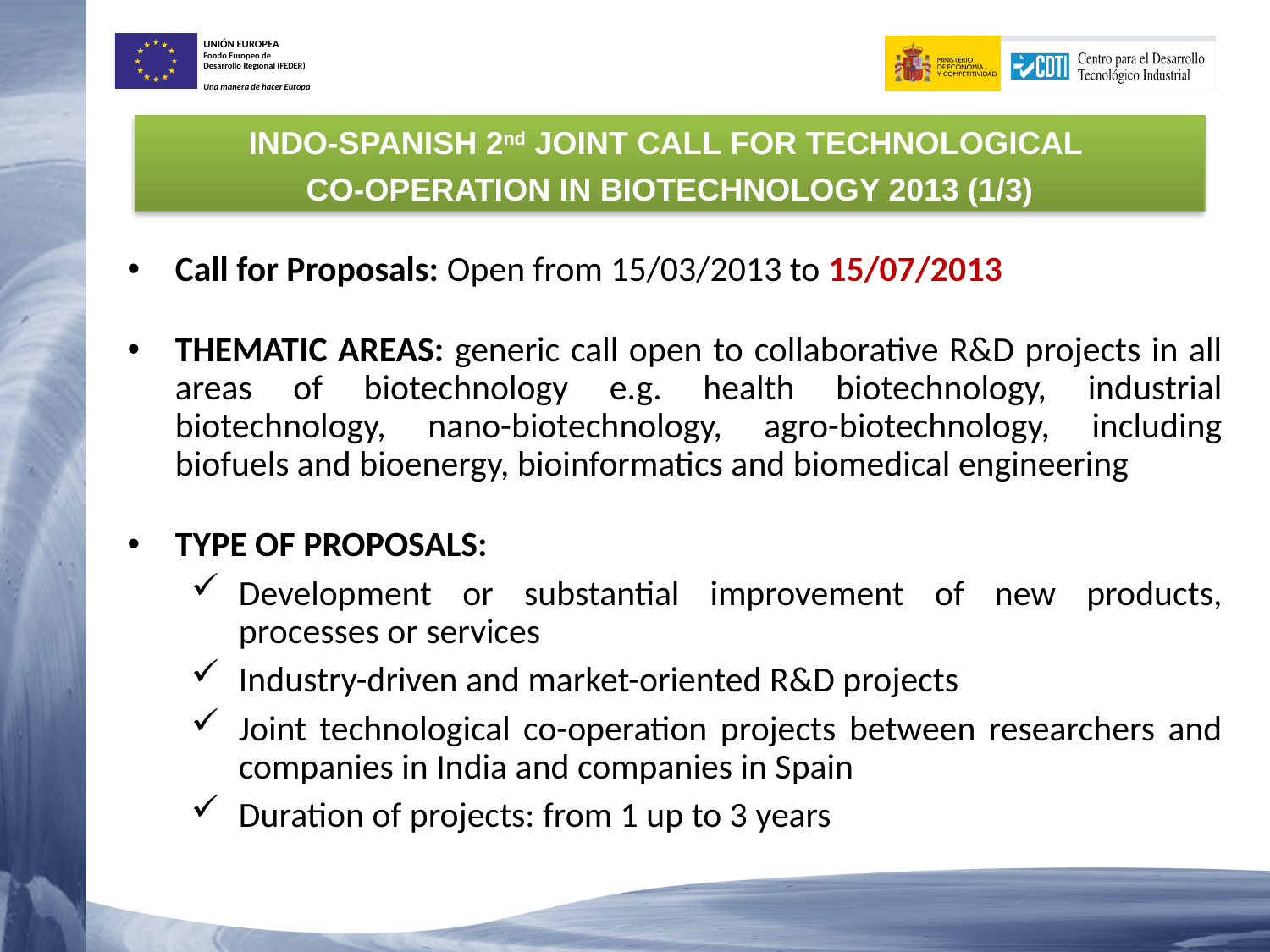

INDO-SPANISH 2nd JOINT CALL FOR TECHNOLOGICAL
CO-OPERATION IN BIOTECHNOLOGY 2013 (1/3)
Call for Proposals: Open from 15/03/2013 to 15/07/2013
THEMATIC AREAS: generic call open to collaborative R&D projects in all areas of biotechnology e.g. health biotechnology, industrial biotechnology, nano-biotechnology, agro-biotechnology, including biofuels and bioenergy, bioinformatics and biomedical engineering
TYPE OF PROPOSALS:
Development or substantial improvement of new products, processes or services
Industry-driven and market-oriented R&D projects
Joint technological co-operation projects between researchers and companies in India and companies in Spain
Duration of projects: from 1 up to 3 years